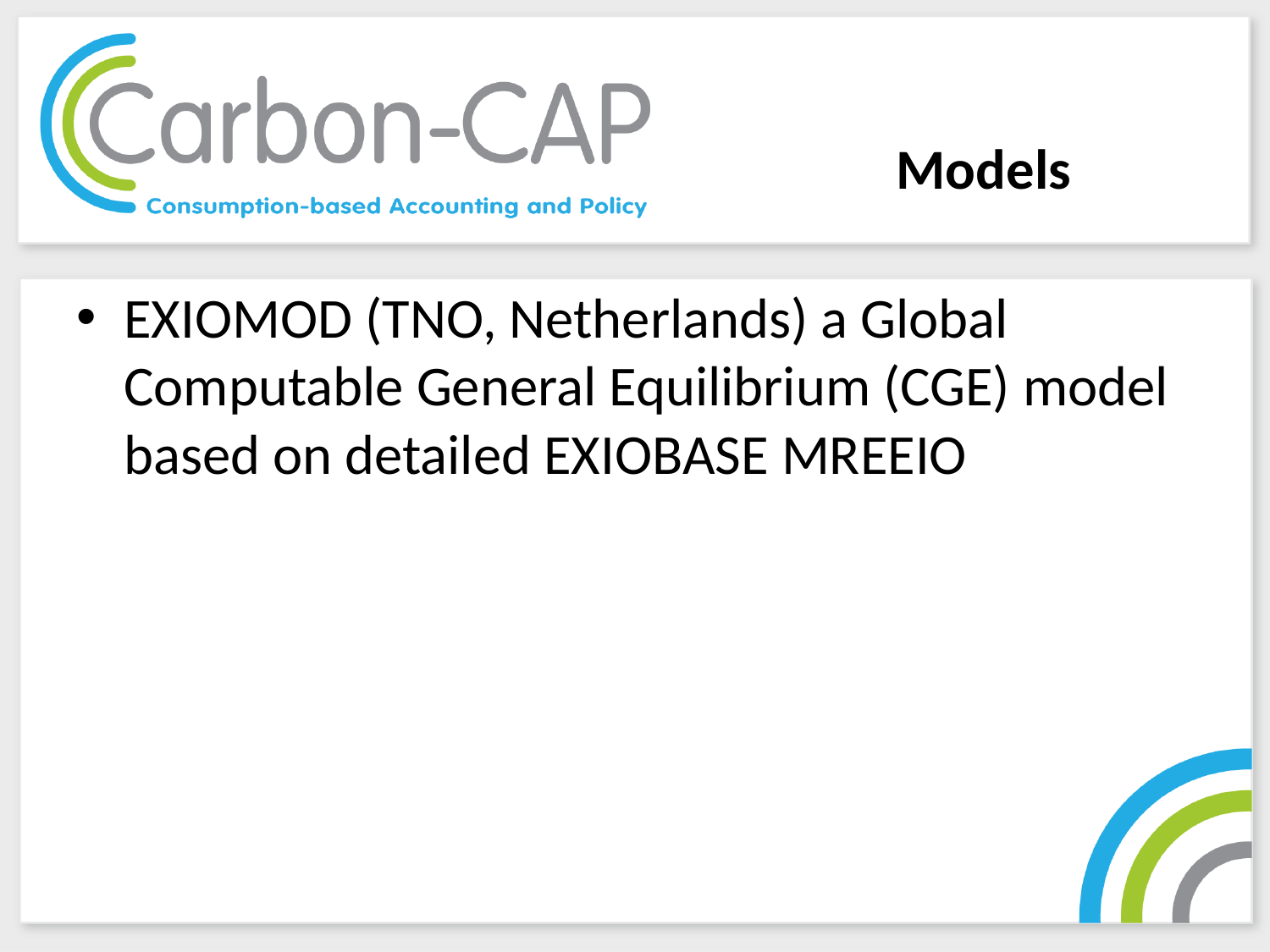

Models

EXIOMOD (TNO, Netherlands) a Global Computable General Equilibrium (CGE) model based on detailed EXIOBASE MREEIO